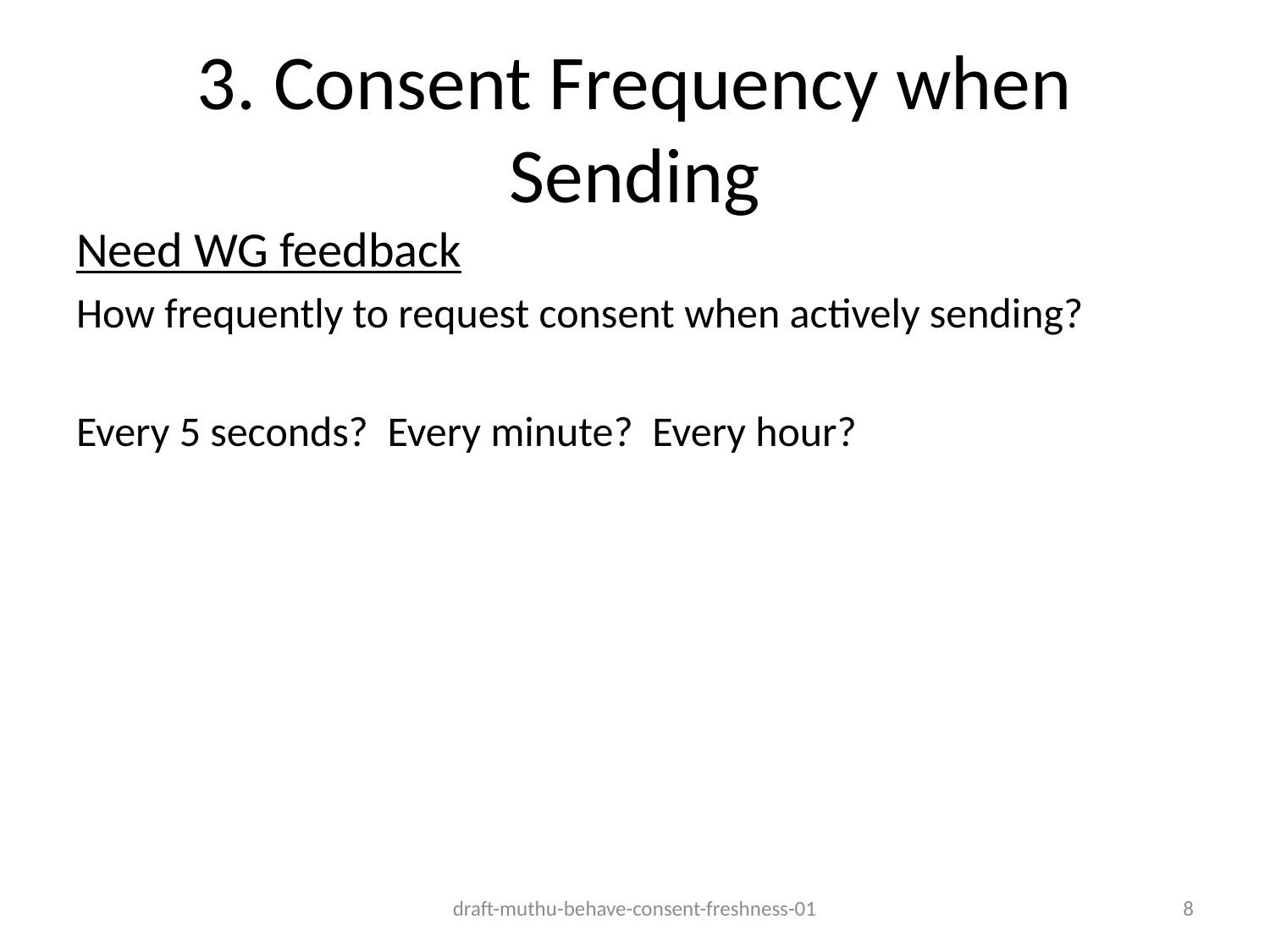

# 3. Consent Frequency when Sending
Need WG feedback
How frequently to request consent when actively sending?

Every 5 seconds?  Every minute?  Every hour?

draft-muthu-behave-consent-freshness-01
8